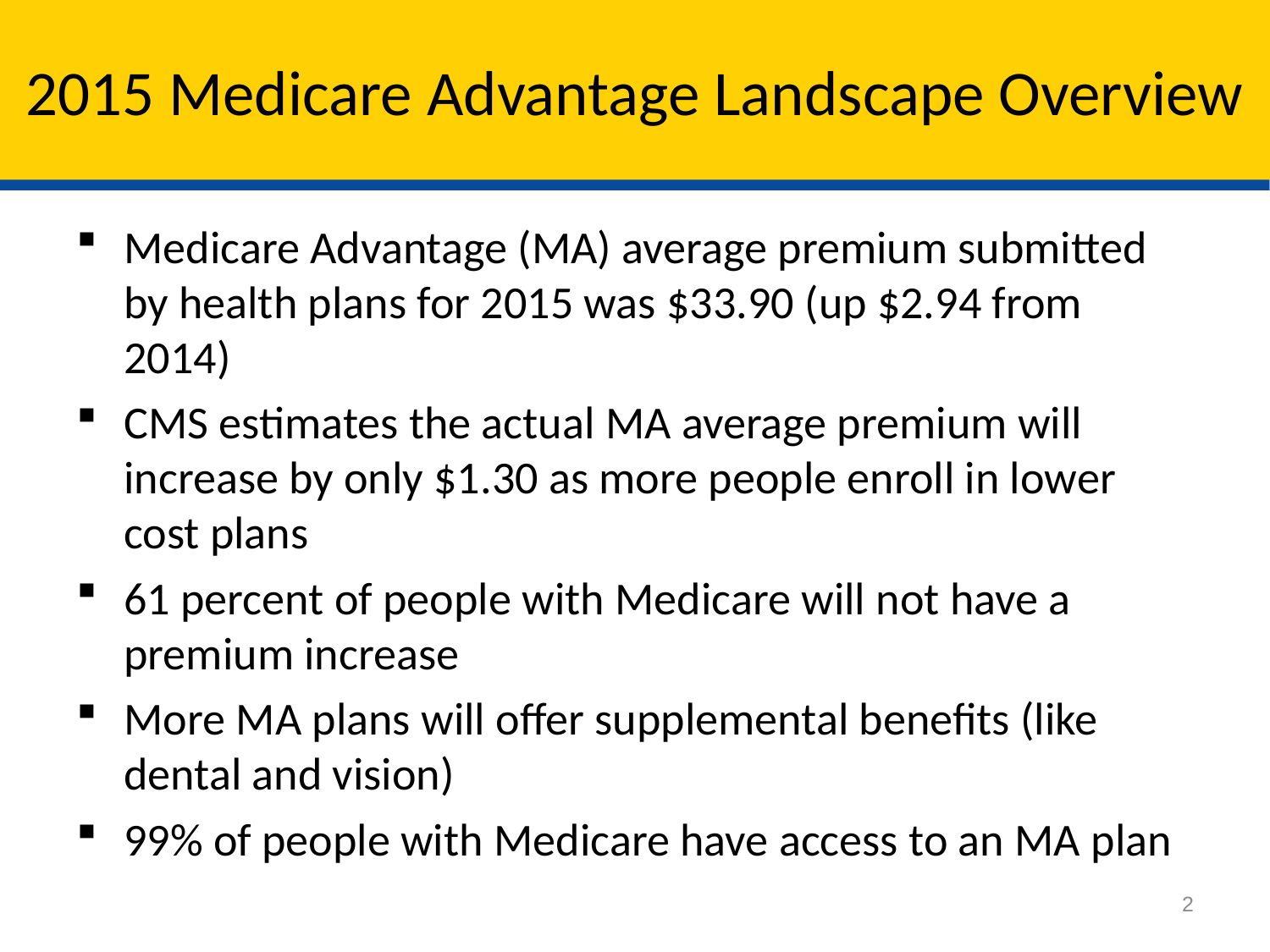

# 2015 Medicare Advantage Landscape Overview
Medicare Advantage (MA) average premium submitted by health plans for 2015 was $33.90 (up $2.94 from 2014)
CMS estimates the actual MA average premium will increase by only $1.30 as more people enroll in lower cost plans
61 percent of people with Medicare will not have a premium increase
More MA plans will offer supplemental benefits (like dental and vision)
99% of people with Medicare have access to an MA plan